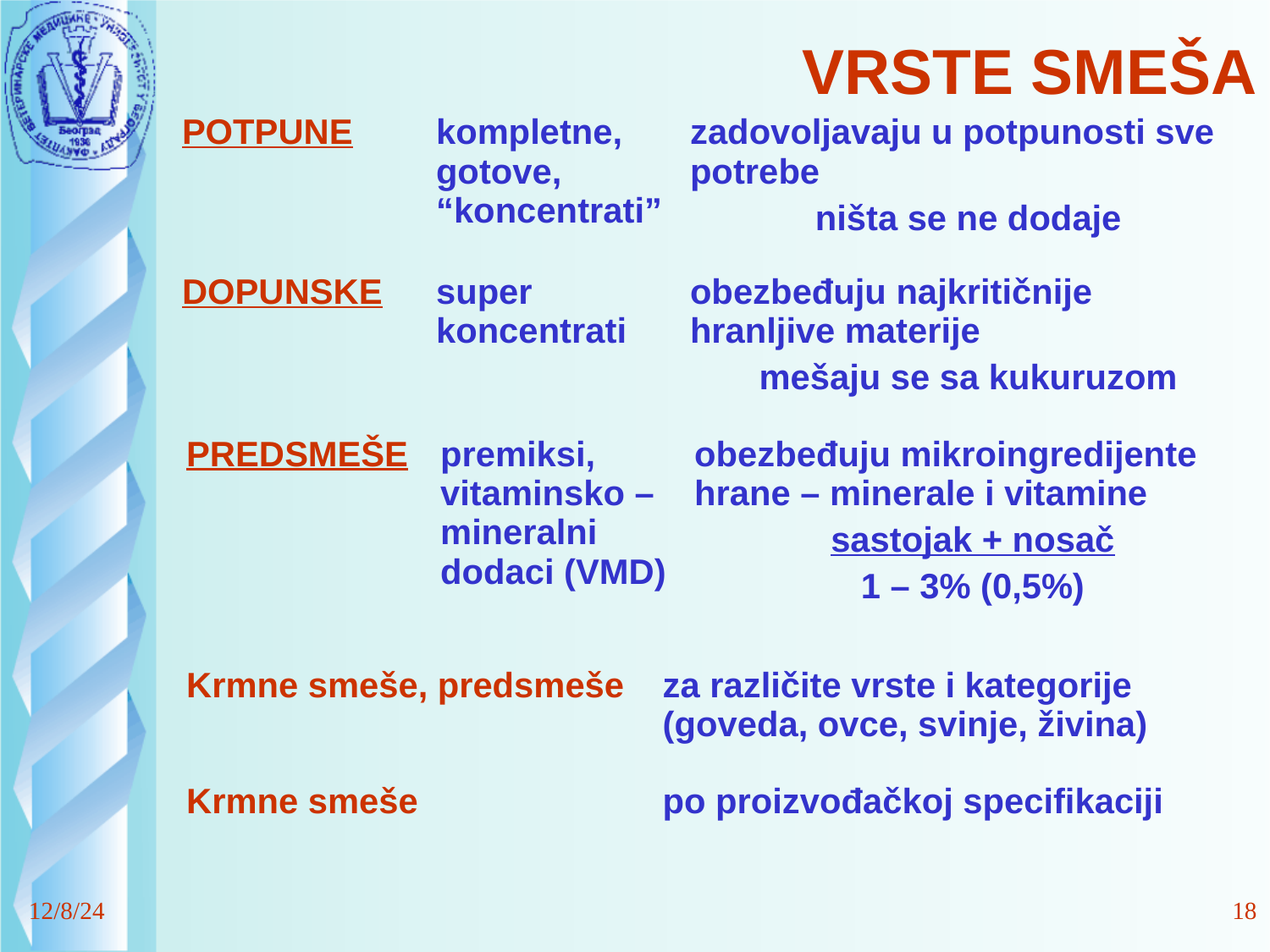

# VRSTE SMEŠA
| POTPUNE | kompletne, gotove, “koncentrati” | zadovoljavaju u potpunosti sve potrebe ništa se ne dodaje |
| --- | --- | --- |
| DOPUNSKE | super koncentrati | obezbeđuju najkritičnije hranljive materije mešaju se sa kukuruzom |
| --- | --- | --- |
| PREDSMEŠE | premiksi, vitaminsko – mineralni dodaci (VMD) | obezbeđuju mikroingredijente hrane – minerale i vitamine sastojak + nosač 1 – 3% (0,5%) |
| --- | --- | --- |
| Krmne smeše, predsmeše | za različite vrste i kategorije (goveda, ovce, svinje, živina) |
| --- | --- |
| Krmne smeše | po proizvođačkoj specifikaciji |
12/8/24
18